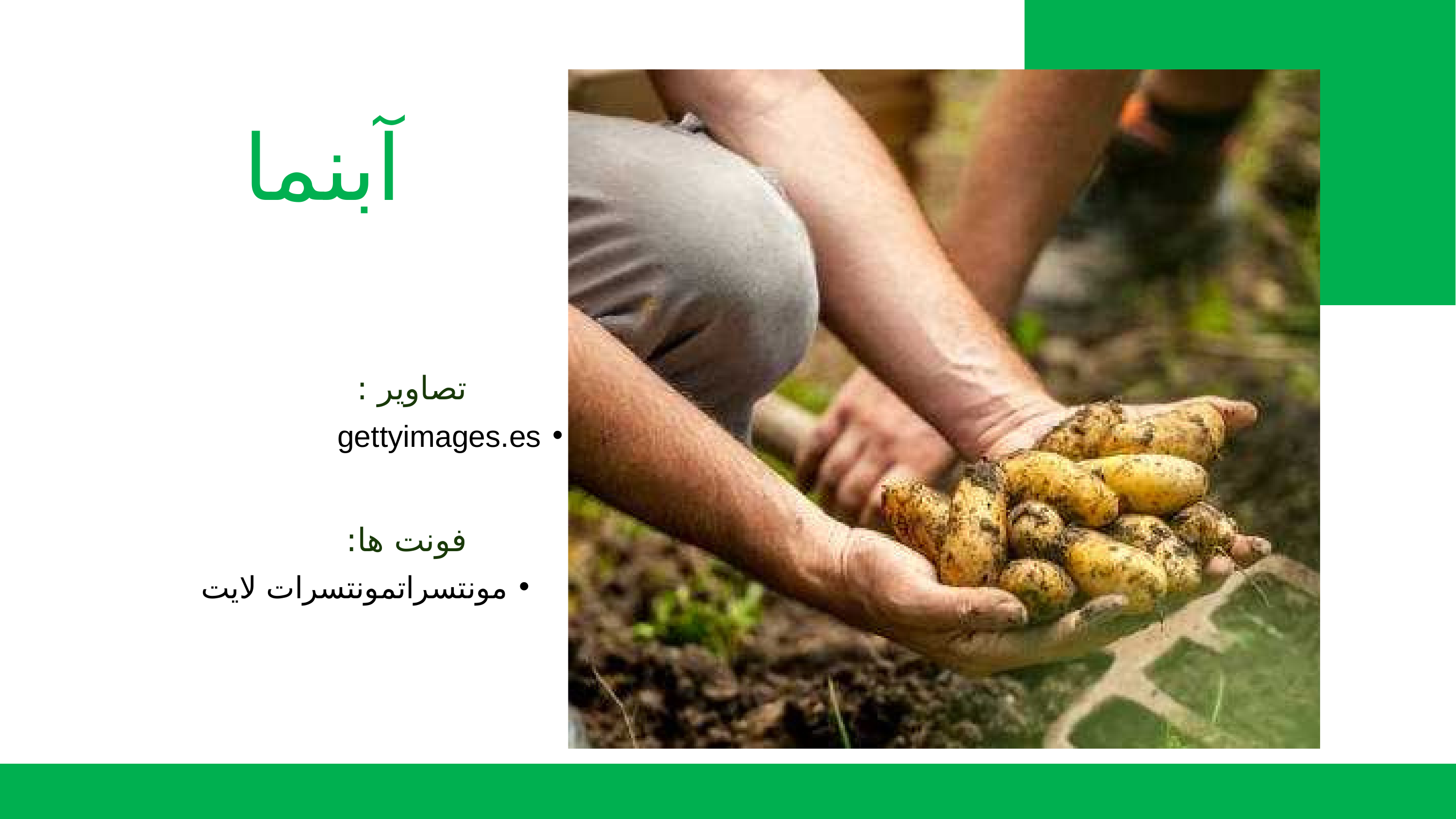

آبنما
تصاویر :
gettyimages.es
فونت ها:
مونتسراتمونتسرات لایت